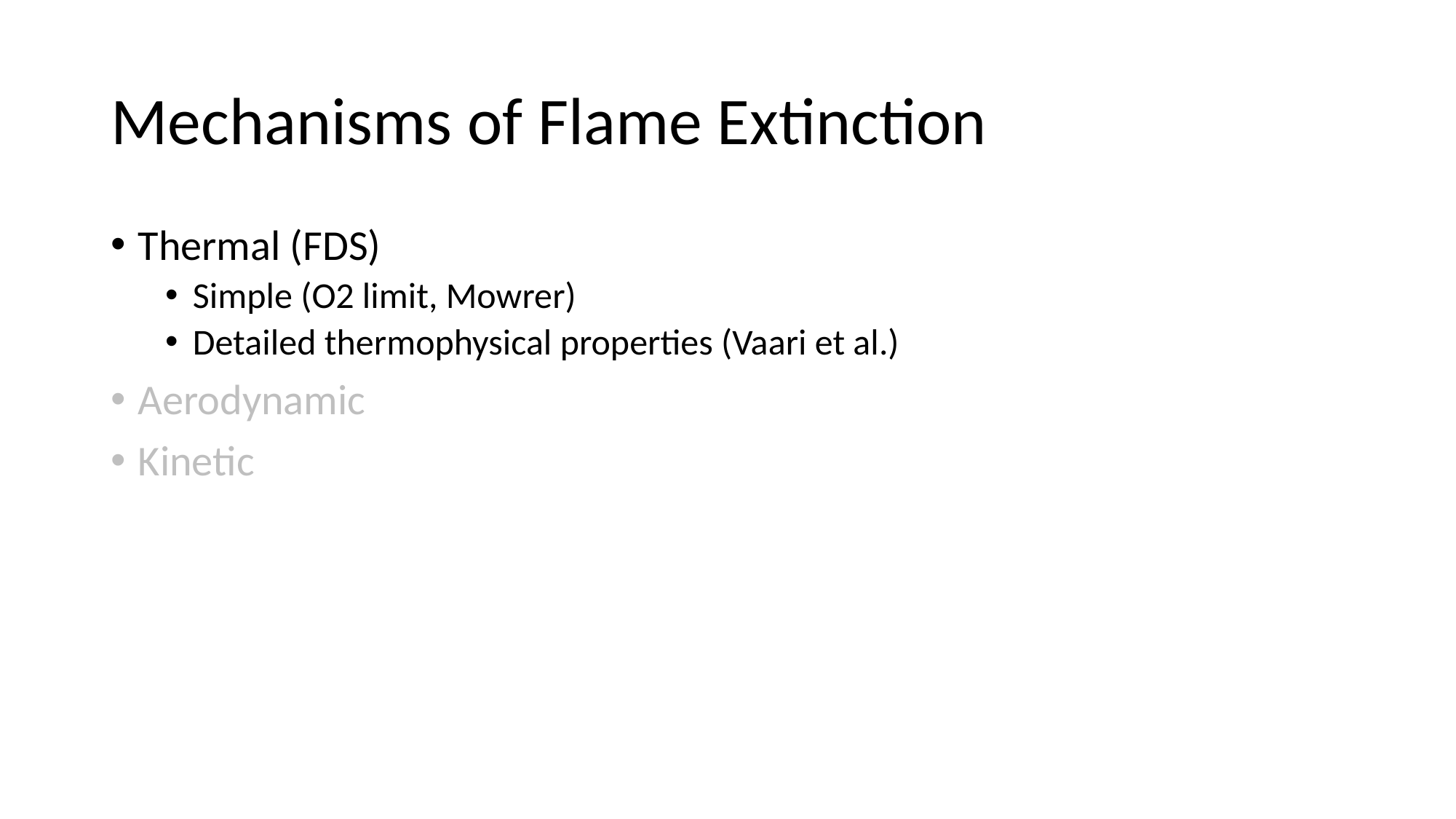

# Mechanisms of Flame Extinction
Thermal (FDS)
Simple (O2 limit, Mowrer)
Detailed thermophysical properties (Vaari et al.)
Aerodynamic
Kinetic